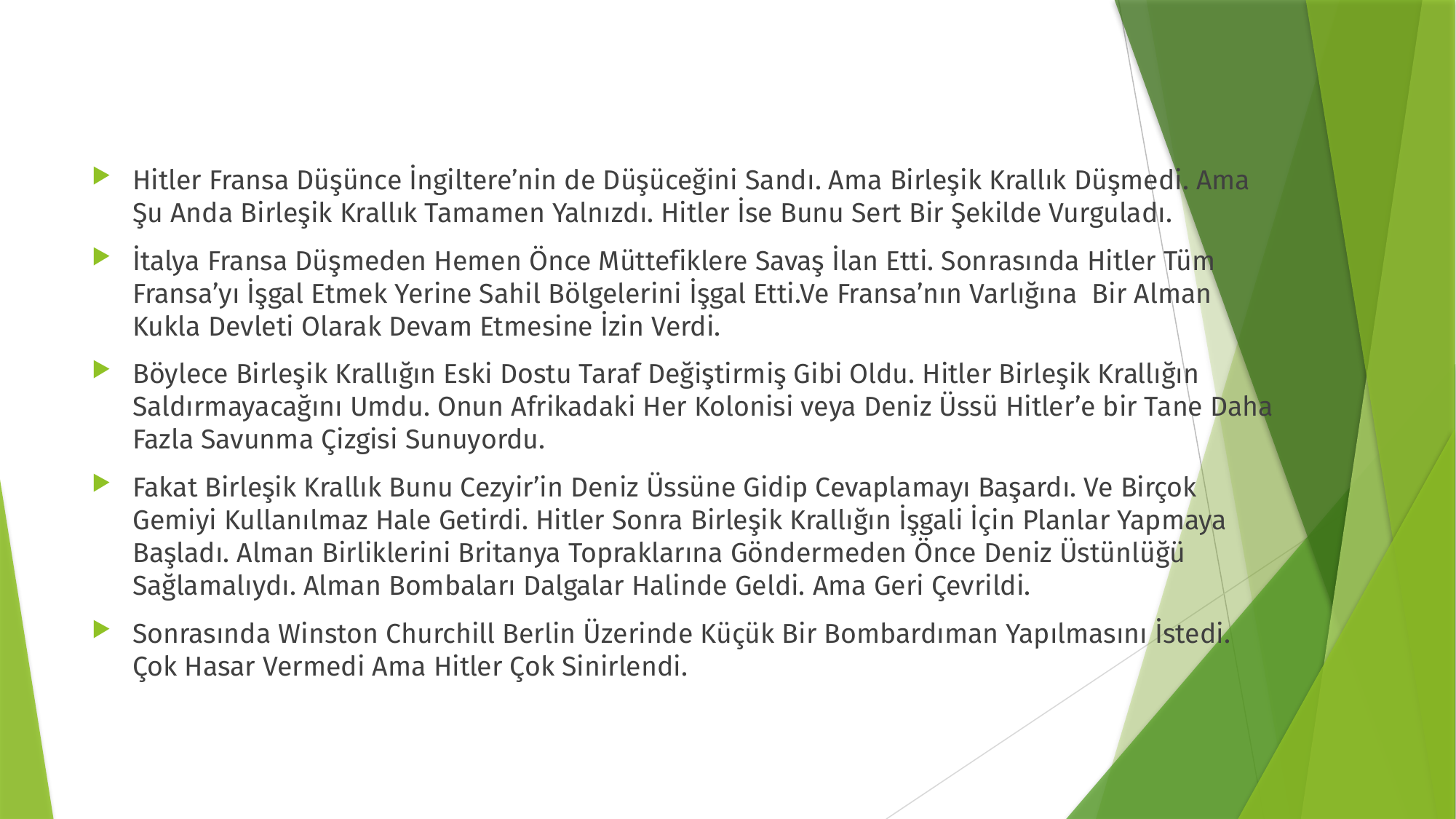

Hitler Fransa Düşünce İngiltere’nin de Düşüceğini Sandı. Ama Birleşik Krallık Düşmedi. Ama Şu Anda Birleşik Krallık Tamamen Yalnızdı. Hitler İse Bunu Sert Bir Şekilde Vurguladı.
İtalya Fransa Düşmeden Hemen Önce Müttefiklere Savaş İlan Etti. Sonrasında Hitler Tüm Fransa’yı İşgal Etmek Yerine Sahil Bölgelerini İşgal Etti.Ve Fransa’nın Varlığına  Bir Alman Kukla Devleti Olarak Devam Etmesine İzin Verdi.
Böylece Birleşik Krallığın Eski Dostu Taraf Değiştirmiş Gibi Oldu. Hitler Birleşik Krallığın Saldırmayacağını Umdu. Onun Afrikadaki Her Kolonisi veya Deniz Üssü Hitler’e bir Tane Daha Fazla Savunma Çizgisi Sunuyordu.
Fakat Birleşik Krallık Bunu Cezyir’in Deniz Üssüne Gidip Cevaplamayı Başardı. Ve Birçok Gemiyi Kullanılmaz Hale Getirdi. Hitler Sonra Birleşik Krallığın İşgali İçin Planlar Yapmaya Başladı. Alman Birliklerini Britanya Topraklarına Göndermeden Önce Deniz Üstünlüğü Sağlamalıydı. Alman Bombaları Dalgalar Halinde Geldi. Ama Geri Çevrildi.
Sonrasında Winston Churchill Berlin Üzerinde Küçük Bir Bombardıman Yapılmasını İstedi. Çok Hasar Vermedi Ama Hitler Çok Sinirlendi.